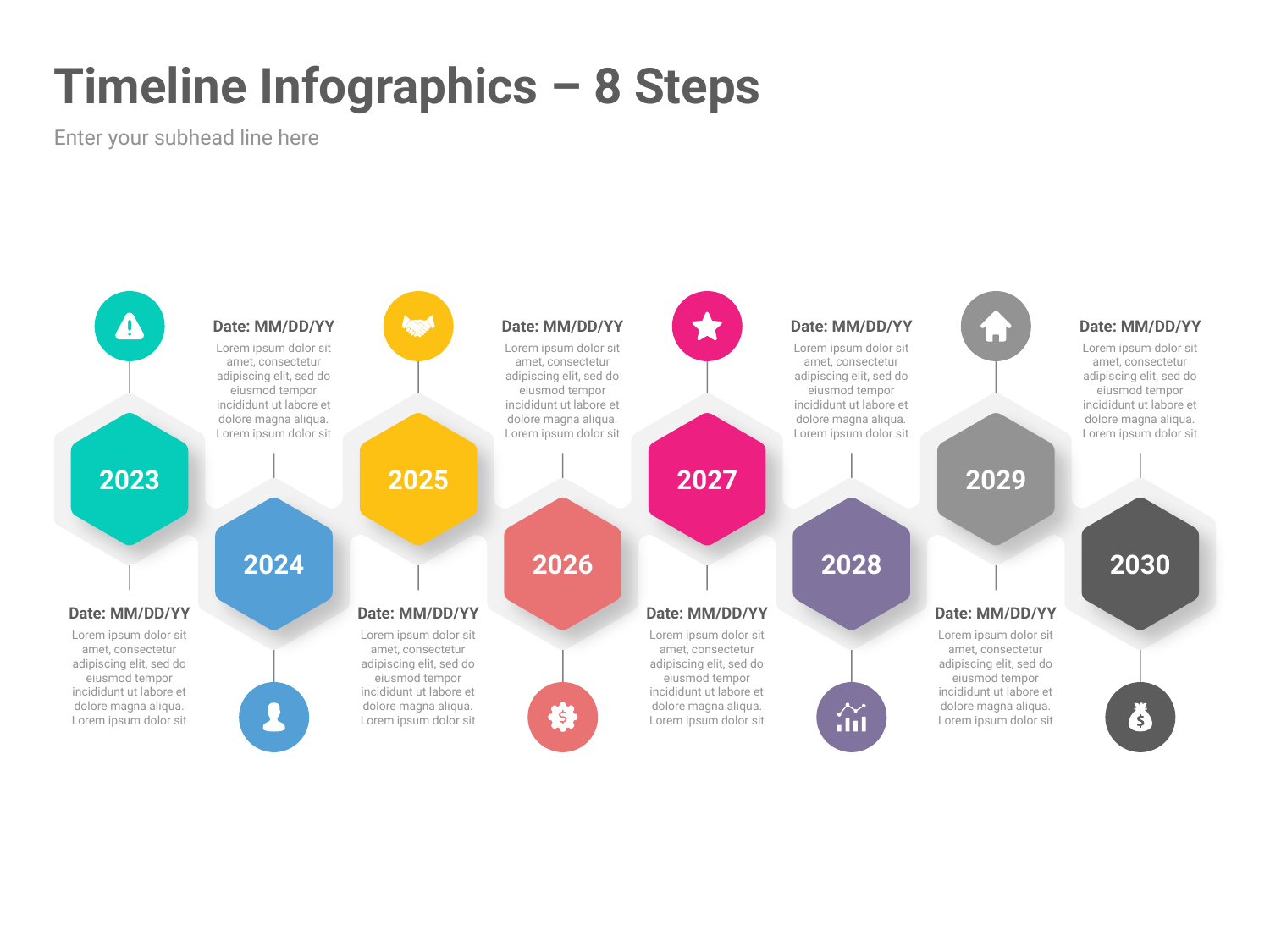

# Timeline Infographics – 8 Steps
Enter your subhead line here

Date: MM/DD/YY
Lorem ipsum dolor sit amet, consectetur adipiscing elit, sed do eiusmod tempor incididunt ut labore et dolore magna aliqua. Lorem ipsum dolor sit
Date: MM/DD/YY
Lorem ipsum dolor sit amet, consectetur adipiscing elit, sed do eiusmod tempor incididunt ut labore et dolore magna aliqua. Lorem ipsum dolor sit
Date: MM/DD/YY
Lorem ipsum dolor sit amet, consectetur adipiscing elit, sed do eiusmod tempor incididunt ut labore et dolore magna aliqua. Lorem ipsum dolor sit
Date: MM/DD/YY
Lorem ipsum dolor sit amet, consectetur adipiscing elit, sed do eiusmod tempor incididunt ut labore et dolore magna aliqua. Lorem ipsum dolor sit

2023
2025
2027
2029
2024
2026
2028
2030
Date: MM/DD/YY
Lorem ipsum dolor sit amet, consectetur adipiscing elit, sed do eiusmod tempor incididunt ut labore et dolore magna aliqua. Lorem ipsum dolor sit
Date: MM/DD/YY
Lorem ipsum dolor sit amet, consectetur adipiscing elit, sed do eiusmod tempor incididunt ut labore et dolore magna aliqua. Lorem ipsum dolor sit
Date: MM/DD/YY
Lorem ipsum dolor sit amet, consectetur adipiscing elit, sed do eiusmod tempor incididunt ut labore et dolore magna aliqua. Lorem ipsum dolor sit
Date: MM/DD/YY
Lorem ipsum dolor sit amet, consectetur adipiscing elit, sed do eiusmod tempor incididunt ut labore et dolore magna aliqua. Lorem ipsum dolor sit